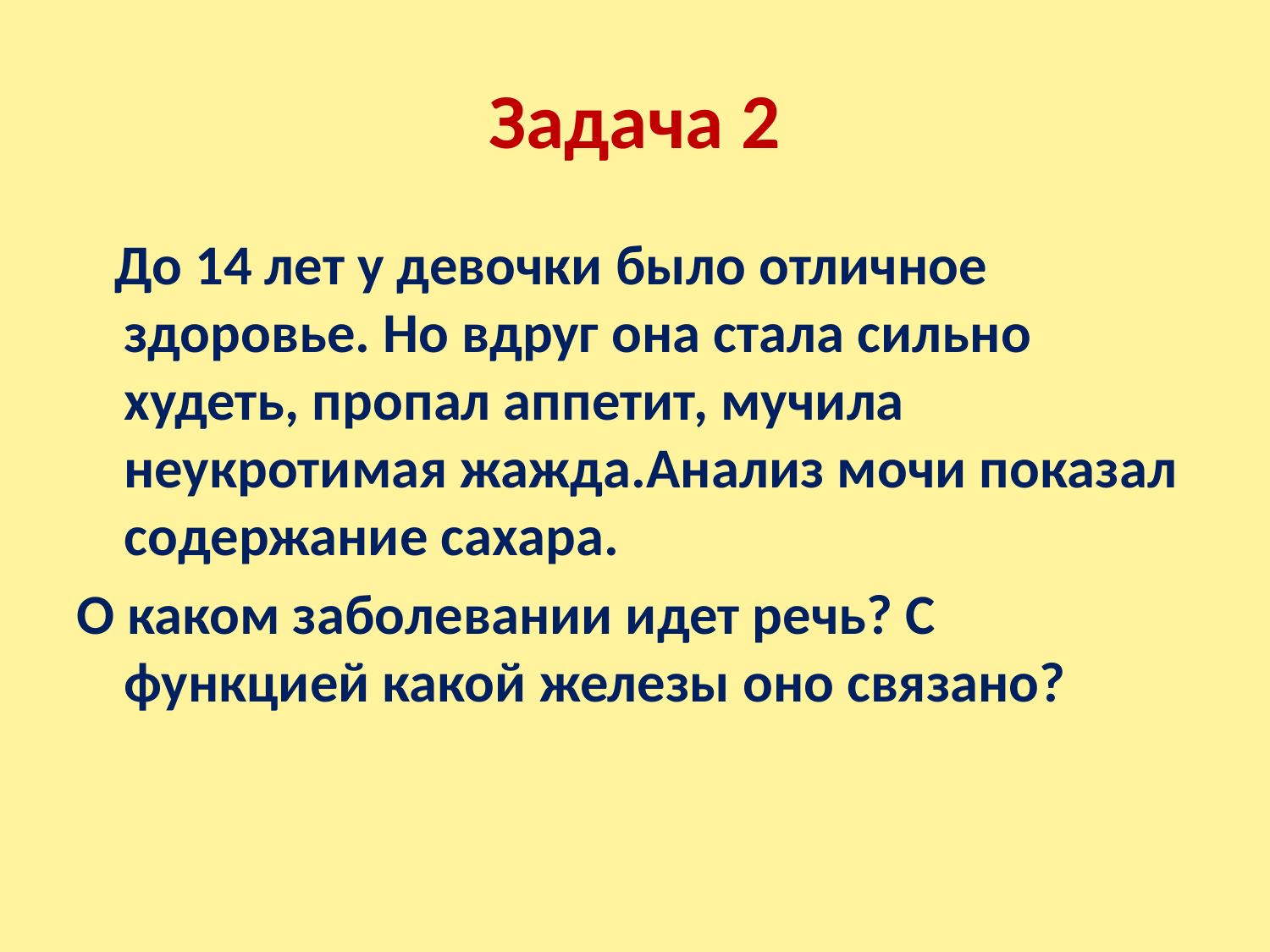

# Задача 2
   До 14 лет у девочки было отличное здоровье. Но вдруг она стала сильно худеть, пропал аппетит, мучила неукротимая жажда.Анализ мочи показал содержание сахара.
О каком заболевании идет речь? С функцией какой железы оно связано?